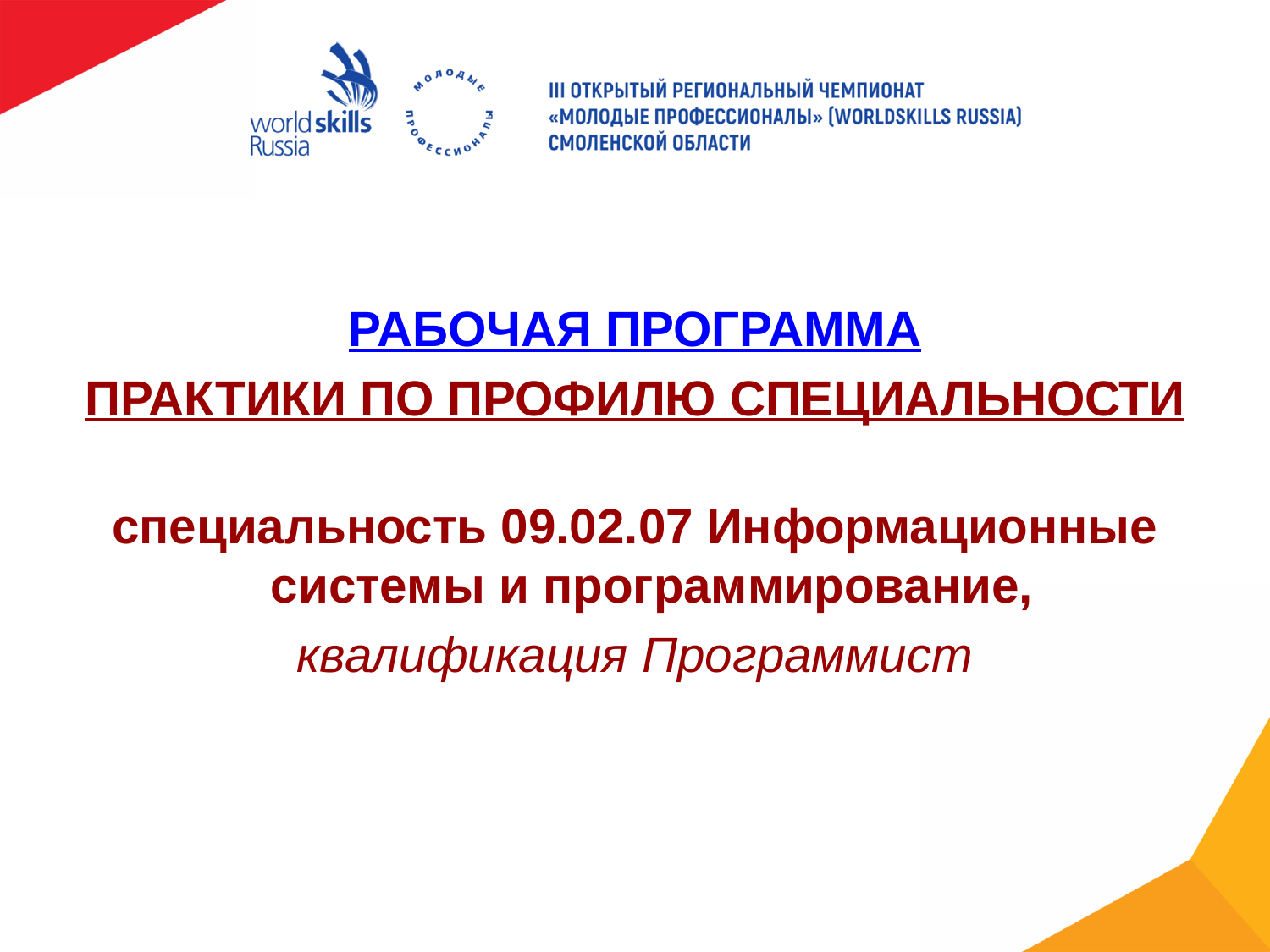

РАБОЧАЯ ПРОГРАММА
ПРАКТИКИ ПО ПРОФИЛЮ СПЕЦИАЛЬНОСТИ
специальность 09.02.07 Информационные системы и программирование,
квалификация Программист